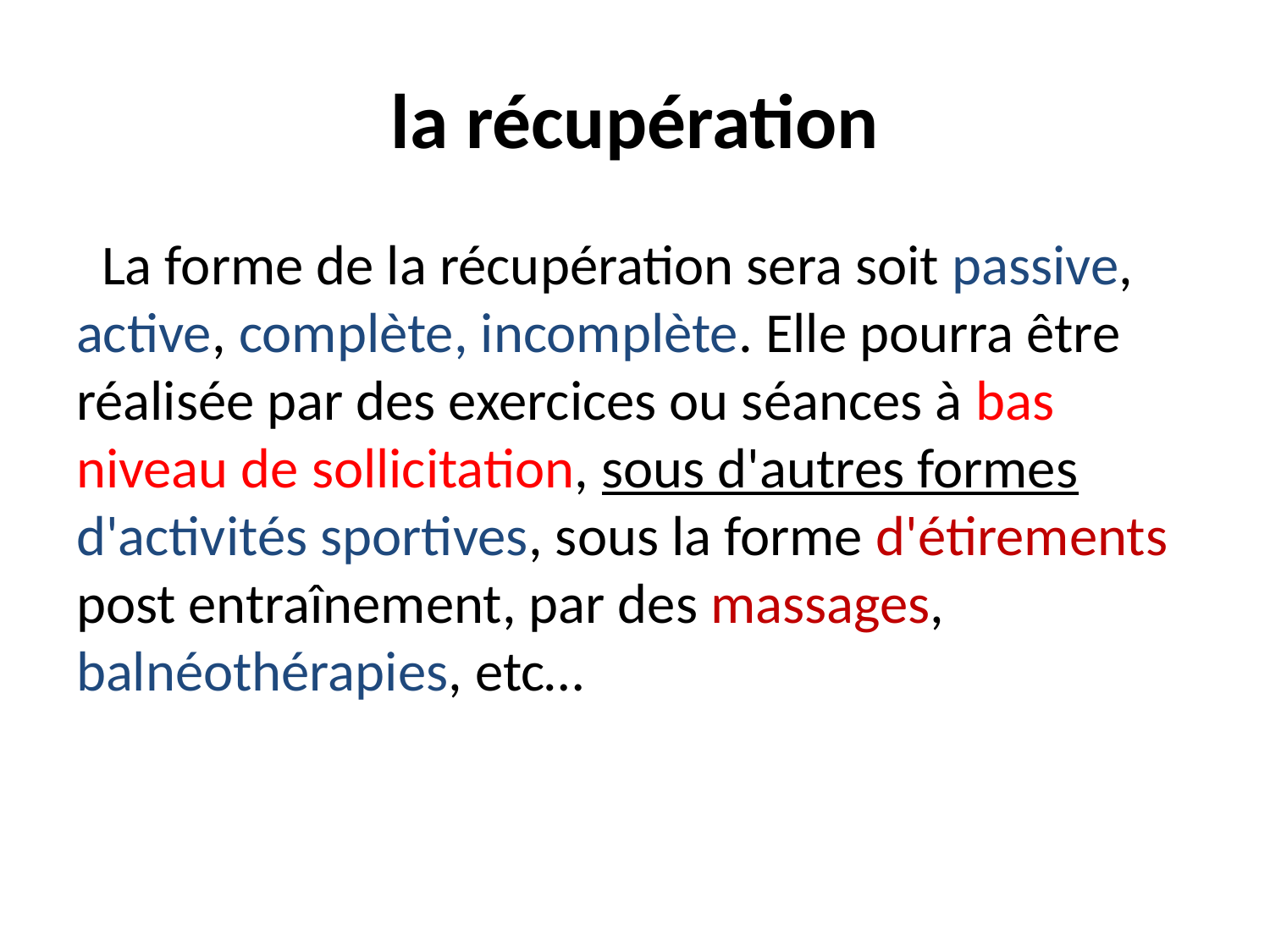

# la récupération
  La forme de la récupération sera soit passive, active, complète, incomplète. Elle pourra être réalisée par des exercices ou séances à bas niveau de sollicitation, sous d'autres formes d'activités sportives, sous la forme d'étirements post entraînement, par des massages, balnéothérapies, etc…